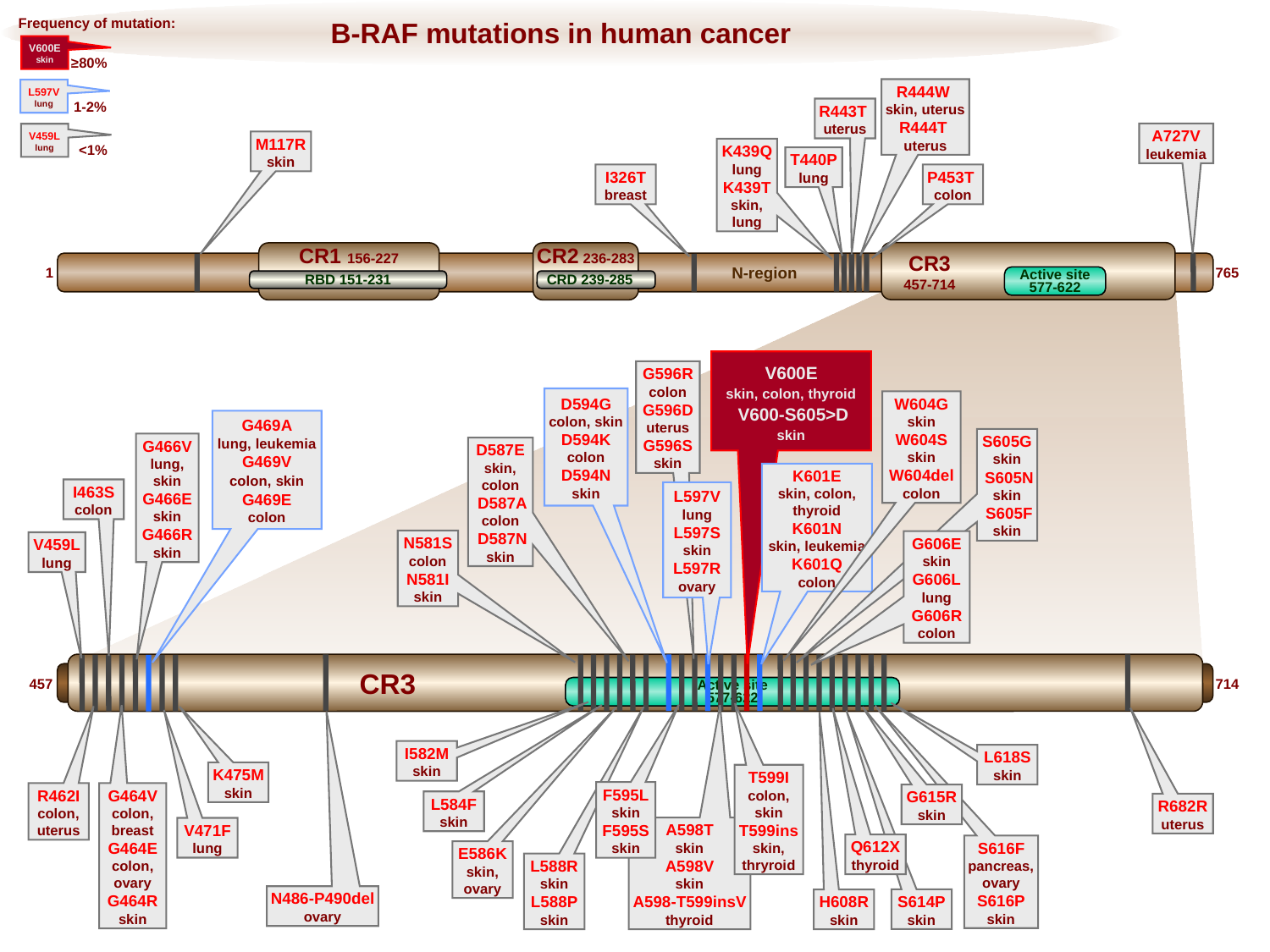

B-RAF mutations in human cancer
Frequency of mutation:
V600E
skin
≥80%
L597V
lung
1-2%
V459L
lung
<1%
R444W
skin, uterus
R444T
uterus
R443T
uterus
A727V
leukemia
M117R
skin
K439Q
lung
K439T
skin,
lung
T440P
lung
I326T
breast
P453T
colon
CR3
457-714
CR1 156-227
CR2 236-283

N-region
1
765
Active site
577-622
RBD 151-231
CRD 239-285

V600E
skin, colon, thyroid
 V600-S605>D
skin
G596R
colon
G596D
uterus
G596S
skin
D594G
colon, skin
D594K
colon
D594N
skin
W604G
skin
W604S
skin
W604del
colon
G469A
lung, leukemia
G469V
colon, skin
G469E
colon
S605G
skin
 S605N
skin
 S605F
skin
G466V
lung,
skin
G466E
skin G466R
skin
D587E
skin,
colon
 D587A
colon
 D587N
skin
K601E
skin, colon, thyroid
K601N
skin, leukemia
K601Q
colon
I463S
colon
L597V
lung
L597S
skin
L597R
ovary
N581S
colon
N581I
skin
G606E
skin
G606L
lung
G606R
colon
V459L
lung
CR3

457
714
Active site
577-622
I582M
skin
L618S
skin
K475M
skin
T599I
colon,
skin
T599ins
skin,
thryroid
F595L
skin
F595S
skin
R462I
colon,
uterus
G464V
colon,
breast
G464E
colon,
ovary G464R
skin
G615R
skin
L584F
skin
R682R
uterus
A598T
skin
A598V
skin
A598-T599insV
thyroid
V471F
lung
Q612X
thyroid
S616F
pancreas,
ovary
S616P
skin
E586K
skin,
ovary
L588R
skin
L588P
skin
N486-P490del
ovary
S614P
skin
H608R
skin